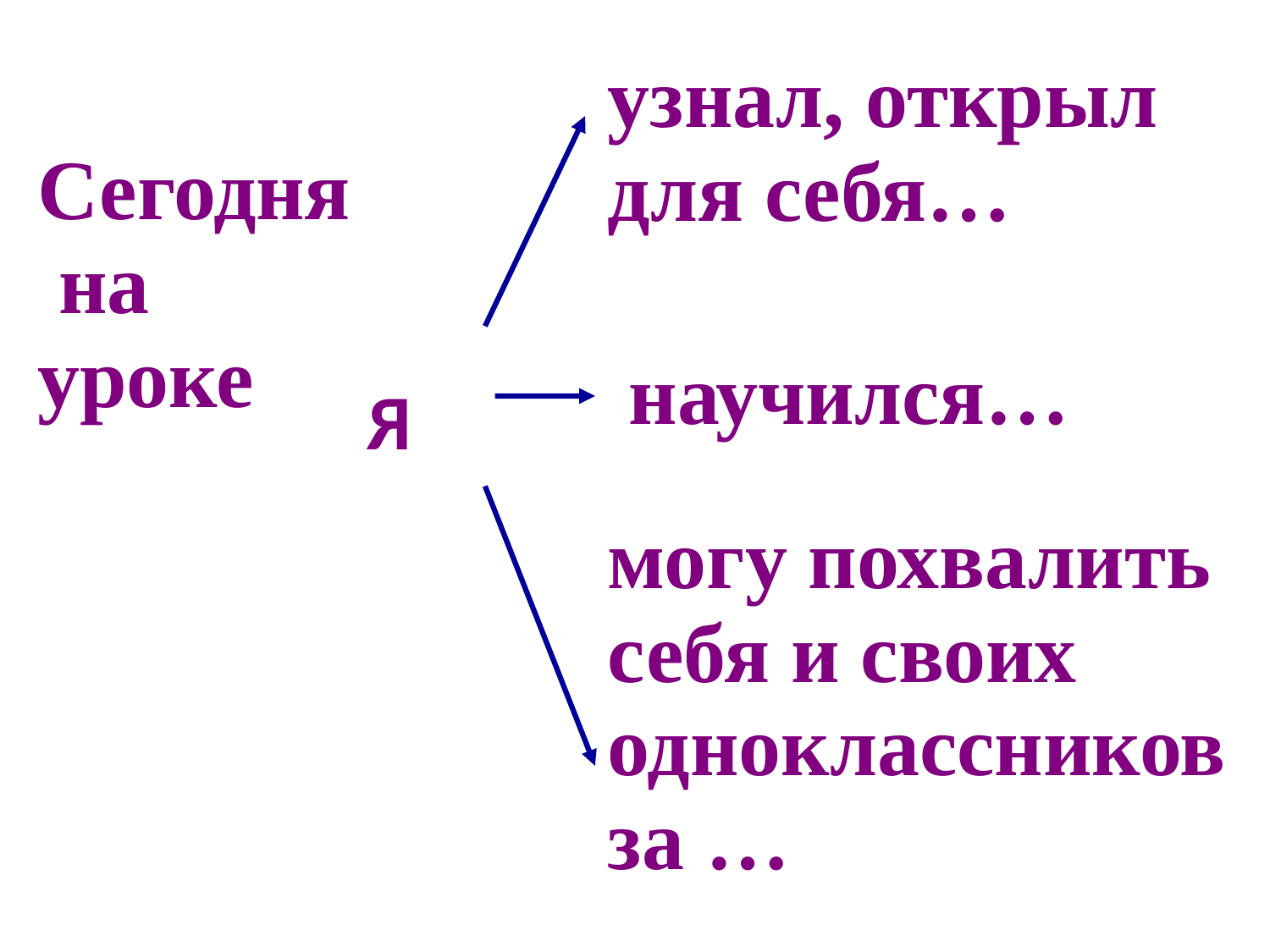

| Сегодня на уроке | узнал, открыл для себя… научился… могу похвалить себя и своих одноклассников за … |
| --- | --- |

Я